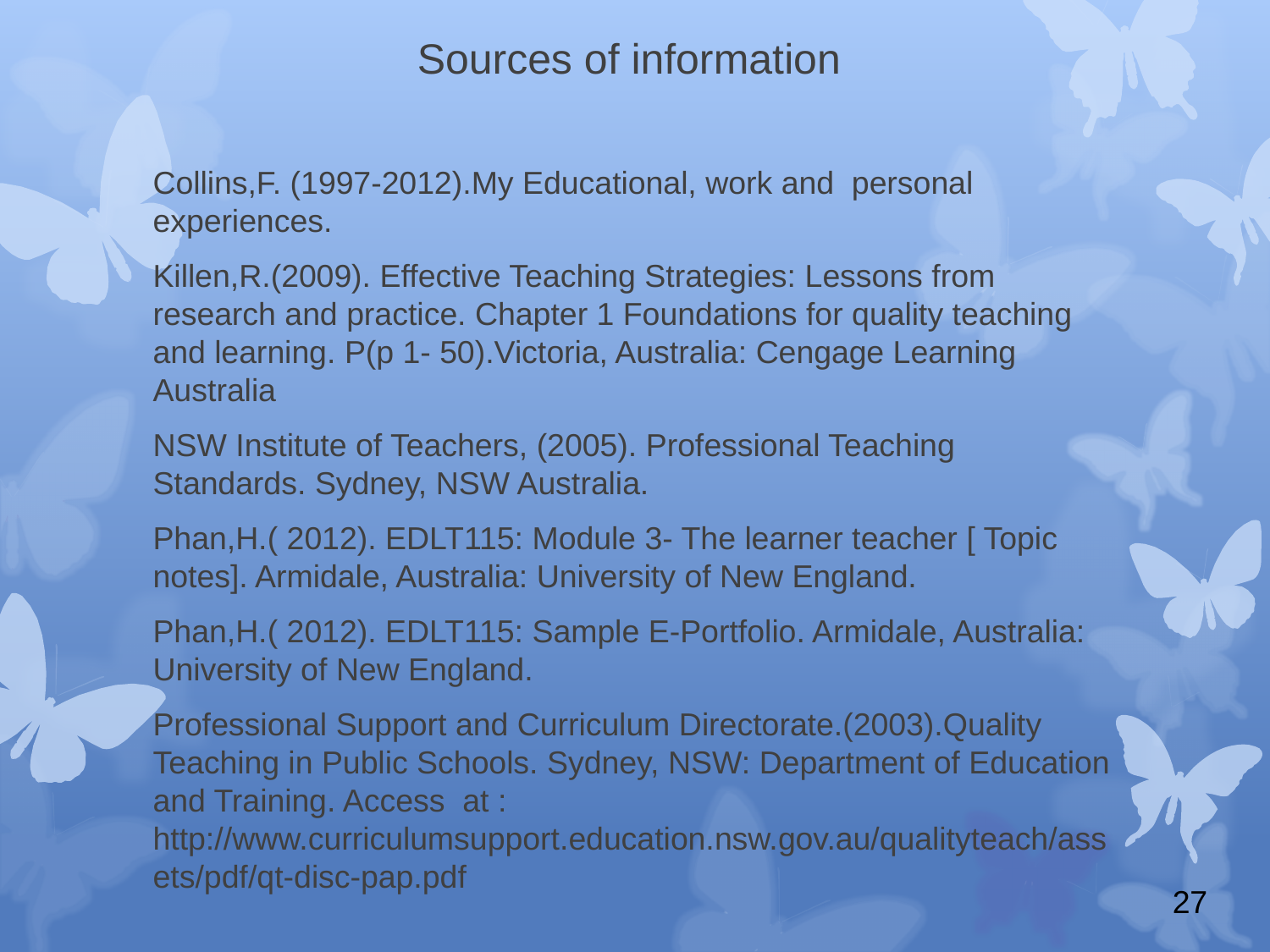

# Sources of information

Collins,F. (1997-2012).My Educational, work and  personal experiences.
Killen,R.(2009). Effective Teaching Strategies: Lessons from research and practice. Chapter 1 Foundations for quality teaching and learning. P(p 1- 50).Victoria, Australia: Cengage Learning Australia
NSW Institute of Teachers, (2005). Professional Teaching Standards. Sydney, NSW Australia.
Phan,H.( 2012). EDLT115: Module 3- The learner teacher [ Topic notes]. Armidale, Australia: University of New England.
Phan,H.( 2012). EDLT115: Sample E-Portfolio. Armidale, Australia: University of New England.
Professional Support and Curriculum Directorate.(2003).Quality Teaching in Public Schools. Sydney, NSW: Department of Education and Training. Access  at : http://www.curriculumsupport.education.nsw.gov.au/qualityteach/assets/pdf/qt-disc-pap.pdf

27